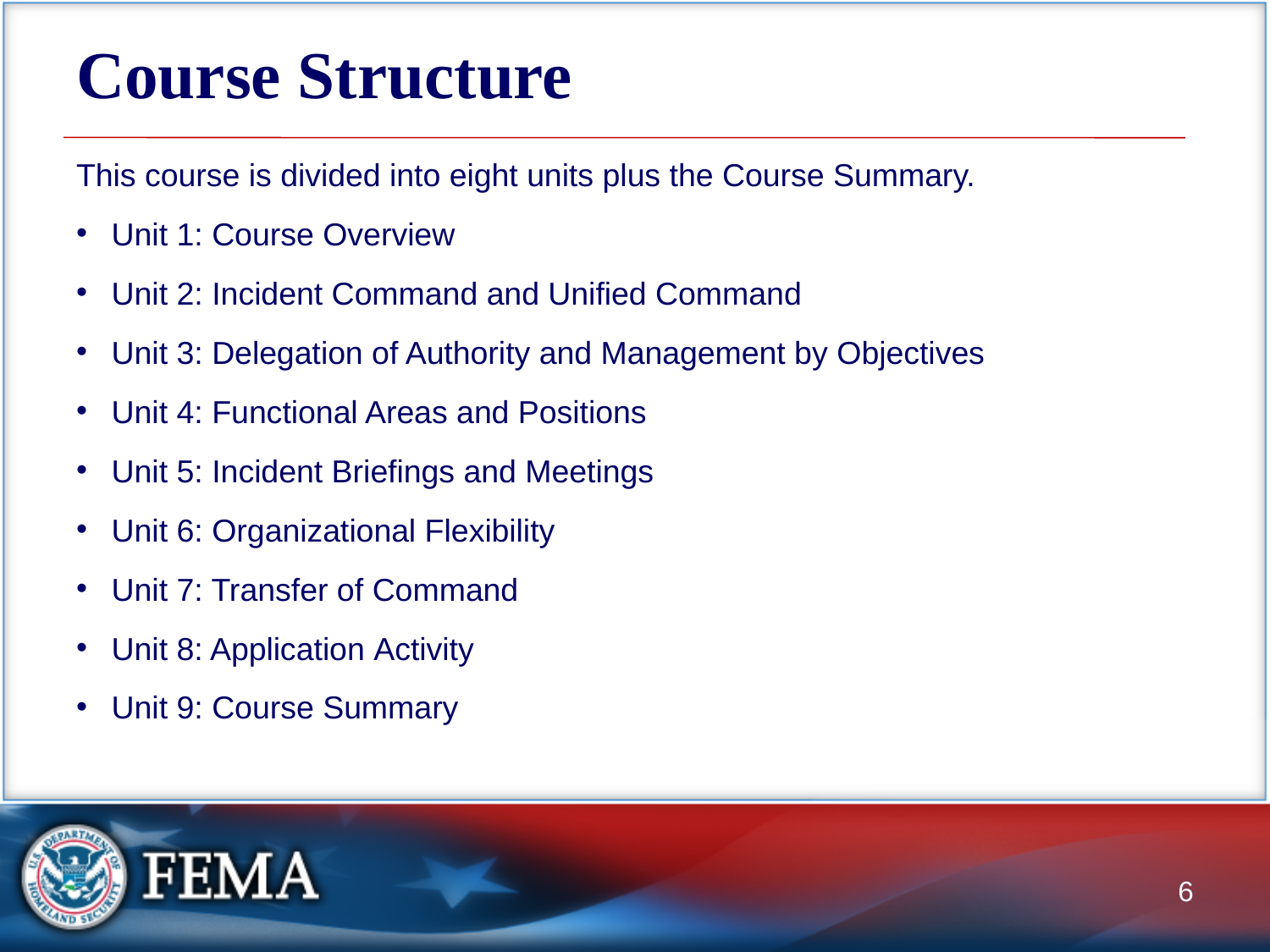

# Course Structure
This course is divided into eight units plus the Course Summary.
Unit 1: Course Overview
Unit 2: Incident Command and Unified Command
Unit 3: Delegation of Authority and Management by Objectives
Unit 4: Functional Areas and Positions
Unit 5: Incident Briefings and Meetings
Unit 6: Organizational Flexibility
Unit 7: Transfer of Command
Unit 8: Application Activity
Unit 9: Course Summary
6